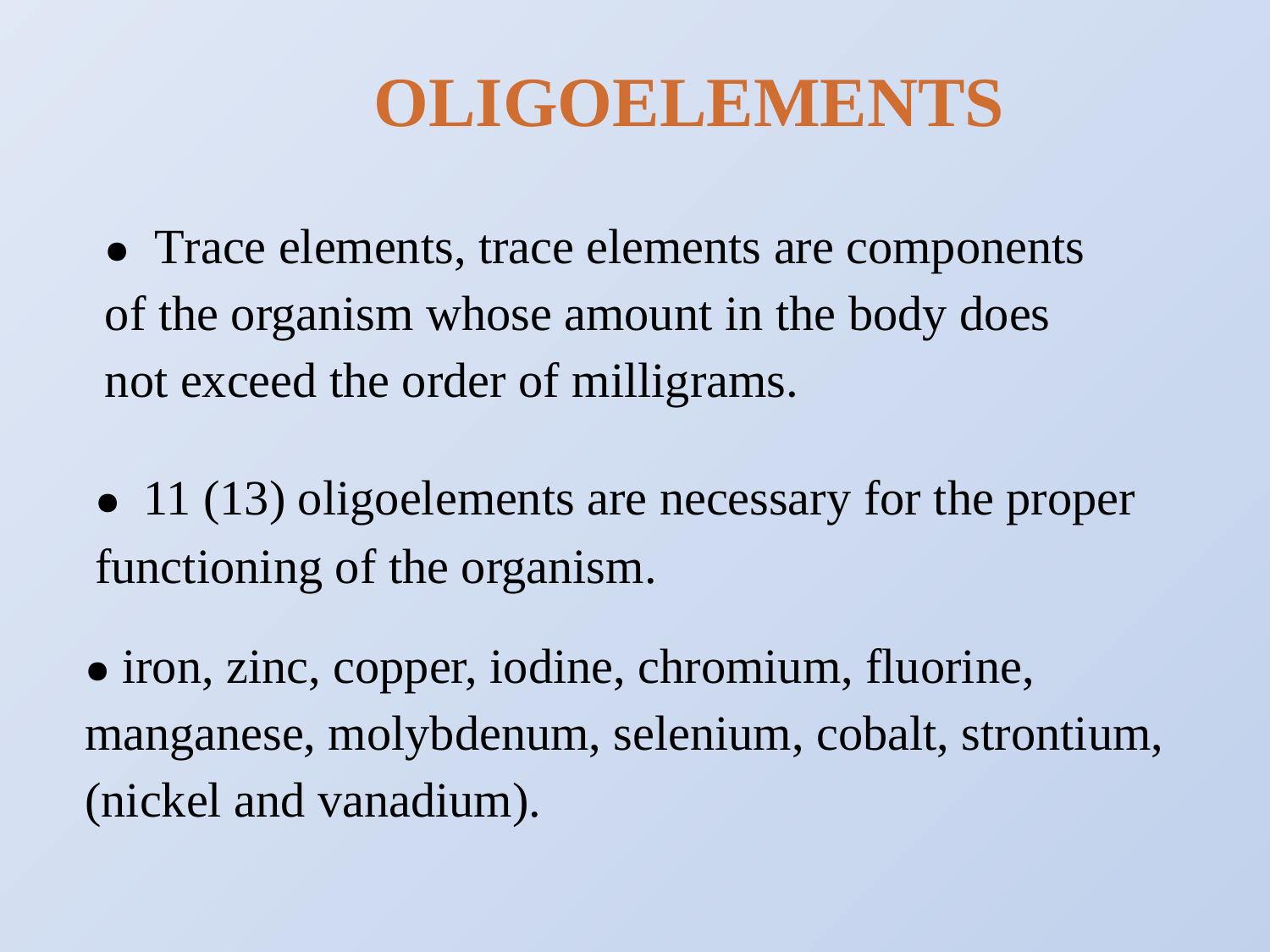

OLIGOELEMENTS

•  Trace elements, trace elements are components of the organism whose amount in the body does not exceed the order of milligrams.

•  11 (13) oligoelements are necessary for the proper functioning of the organism.

• iron, zinc, copper, iodine, chromium, fluorine, manganese, molybdenum, selenium, cobalt, strontium, (nickel and vanadium).